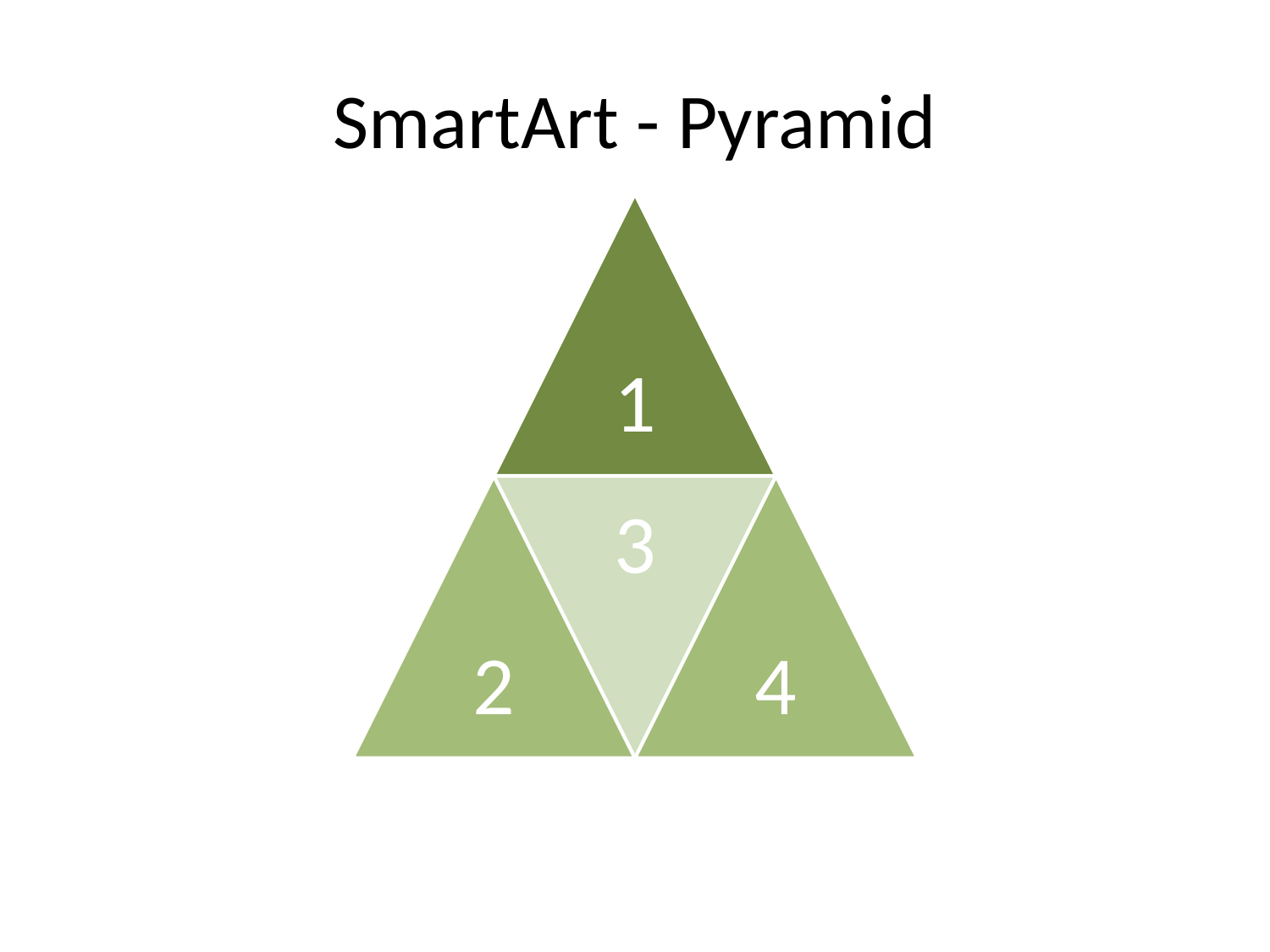

# SmartArt - Pyramid
1
2
3
4